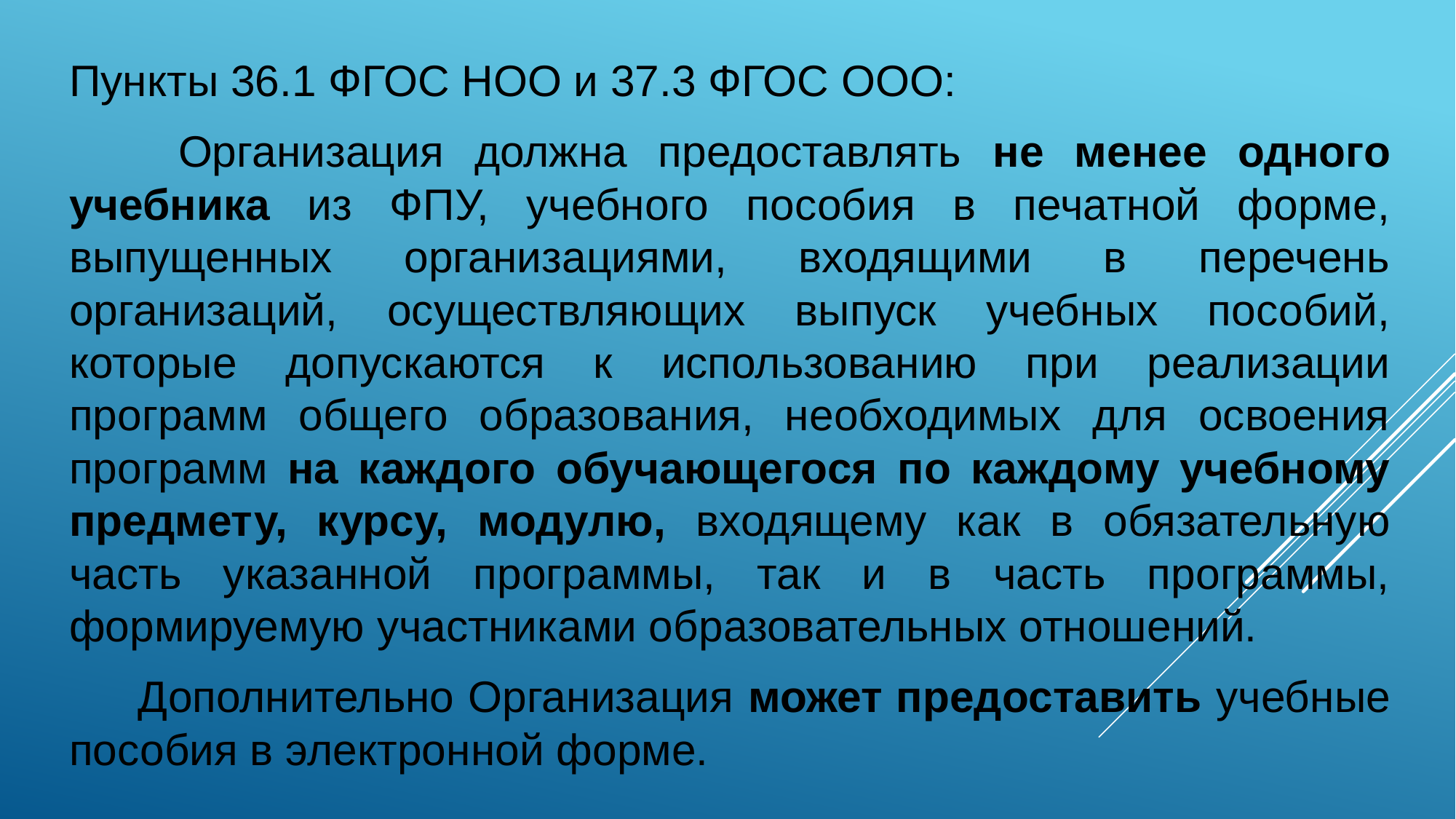

Пункты 36.1 ФГОС НОО и 37.3 ФГОС ООО:
	Организация должна предоставлять не менее одного учебника из ФПУ, учебного пособия в печатной форме, выпущенных организациями, входящими в перечень организаций, осуществляющих выпуск учебных пособий, которые допускаются к использованию при реализации программ общего образования, необходимых для освоения программ на каждого обучающегося по каждому учебному предмету, курсу, модулю, входящему как в обязательную часть указанной программы, так и в часть программы, формируемую участниками образовательных отношений.
     Дополнительно Организация может предоставить учебные пособия в электронной форме.